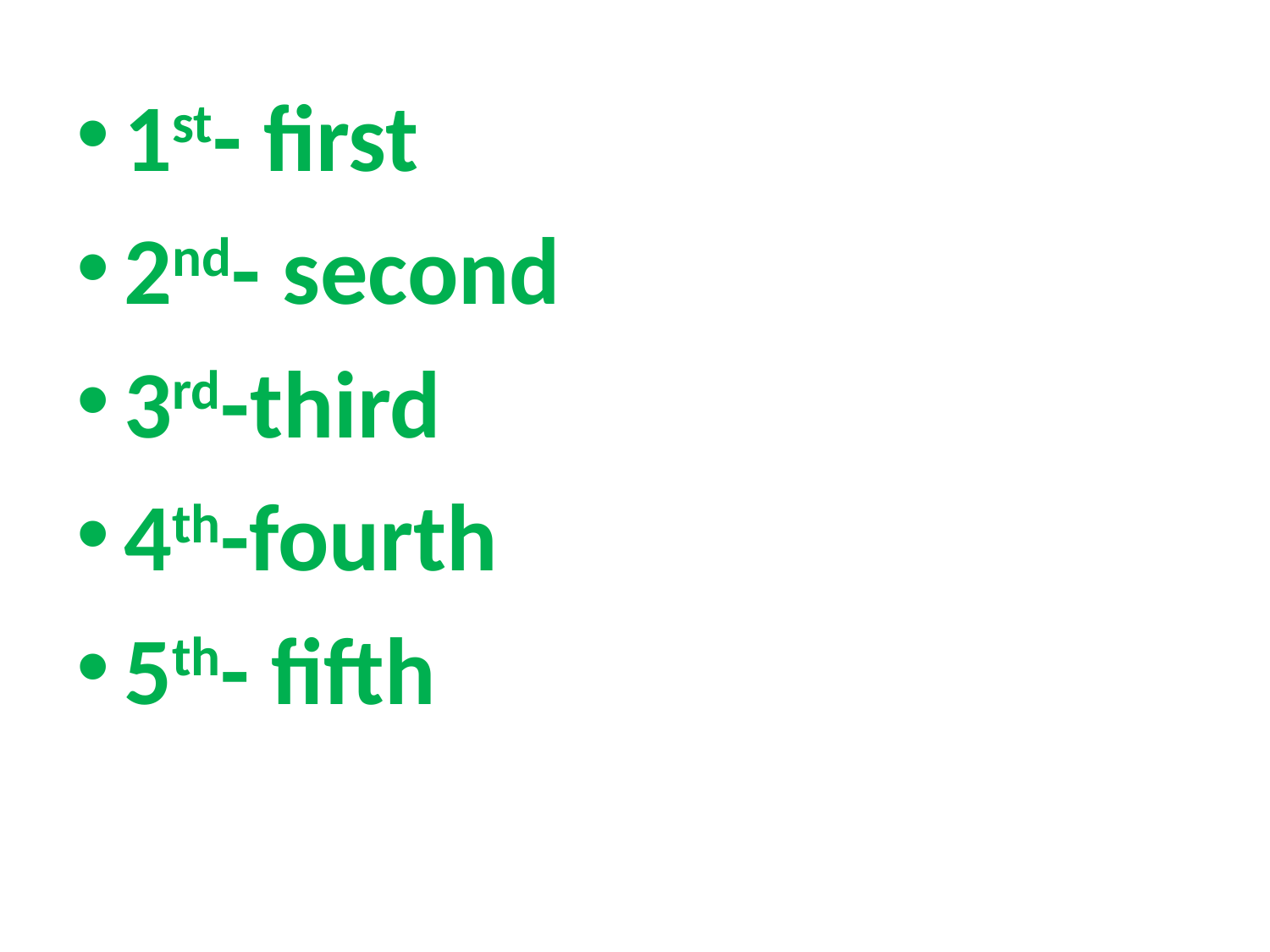

1st- first
2nd- second
3rd-third
4th-fourth
5th- fifth